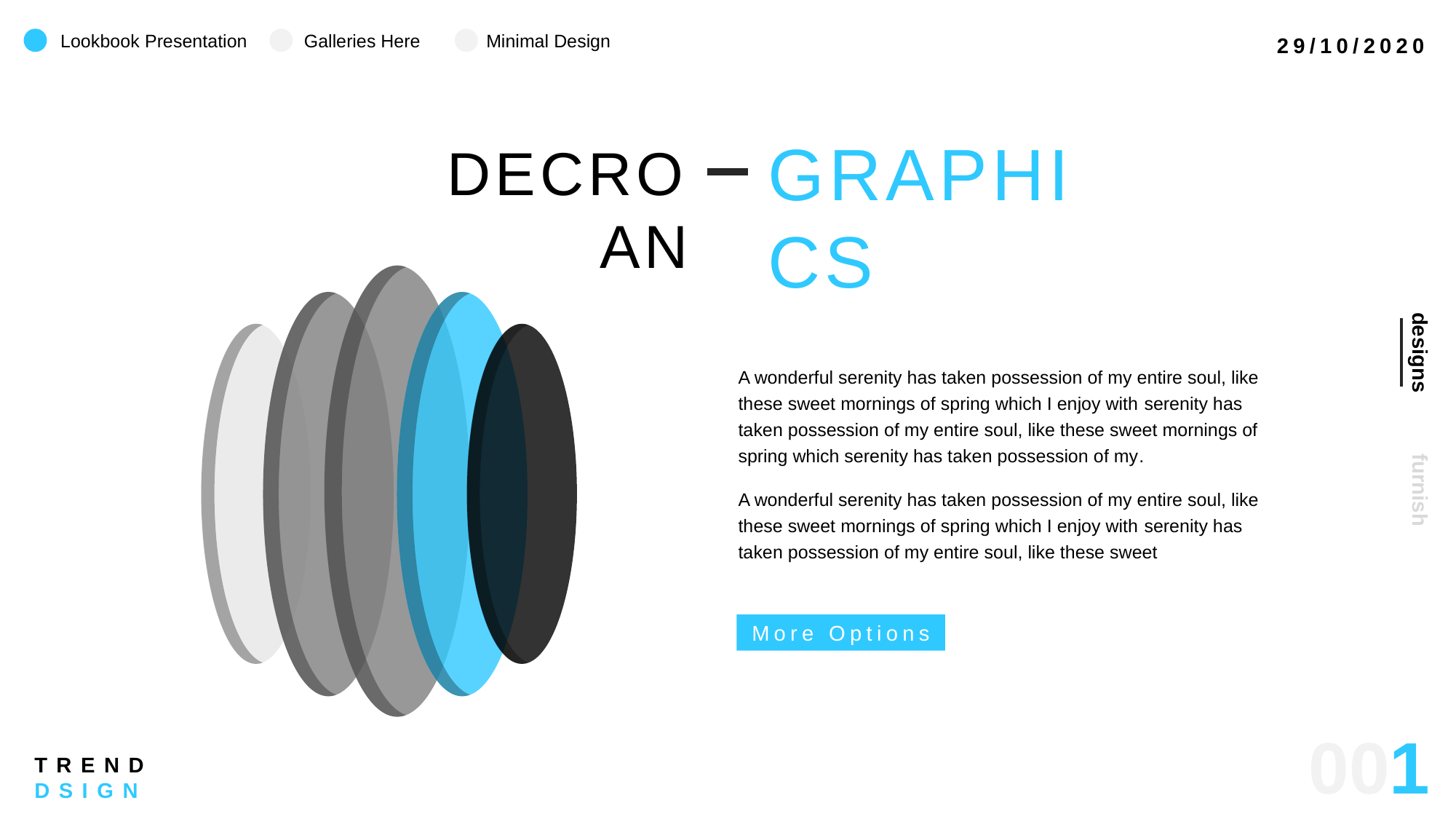

29/10/2020

Lookbook Presentation
Galleries Here
Minimal Design
GRAPHICS
DECROAN

designs
A wonderful serenity has taken possession of my entire soul, like these sweet mornings of spring which I enjoy with serenity has taken possession of my entire soul, like these sweet mornings of spring which serenity has taken possession of my.
furnish
A wonderful serenity has taken possession of my entire soul, like these sweet mornings of spring which I enjoy with serenity has taken possession of my entire soul, like these sweet
More Options
001
TRENDDSIGN